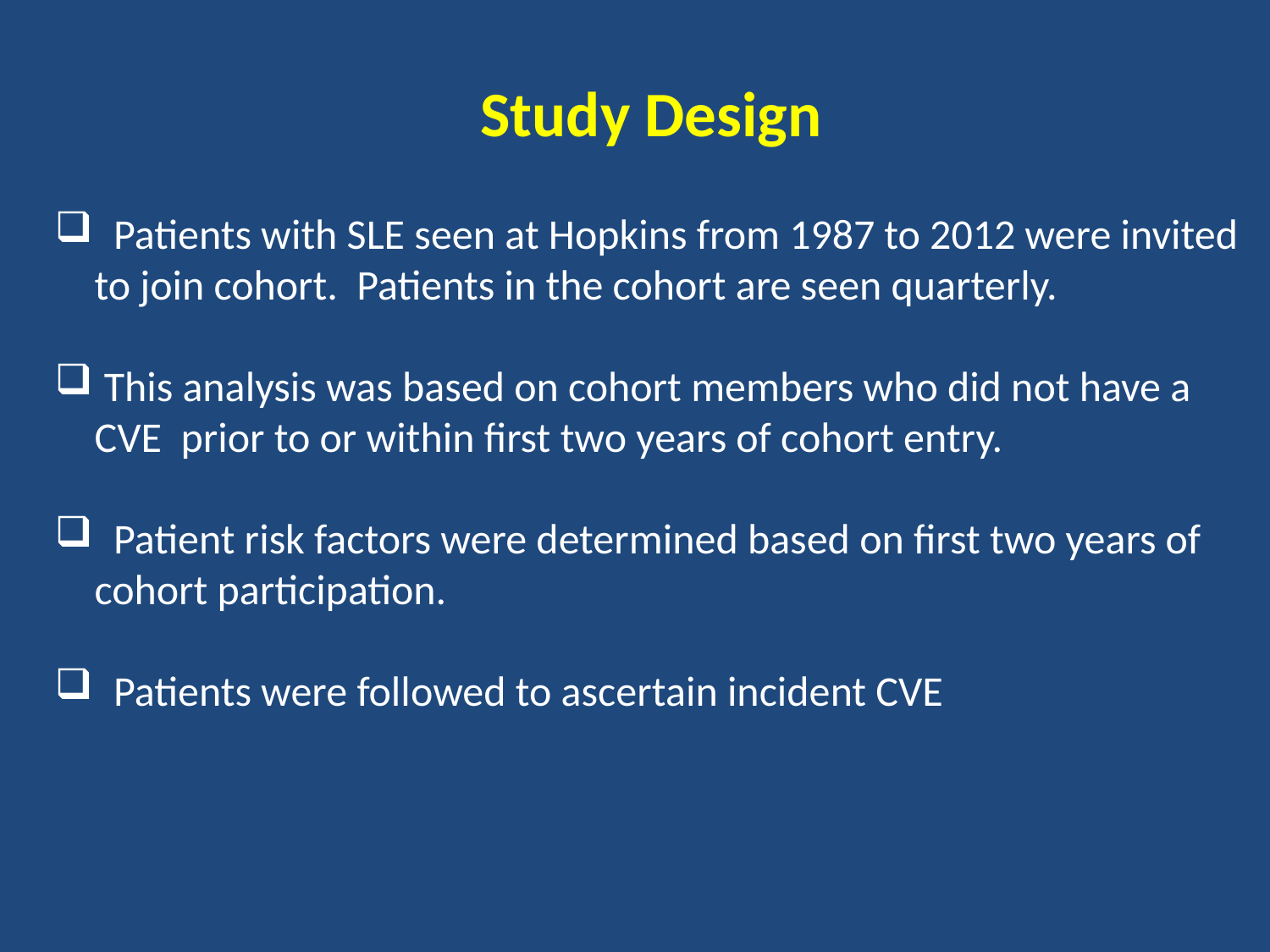

# Study Design
  Patients with SLE seen at Hopkins from 1987 to 2012 were invited to join cohort.  Patients in the cohort are seen quarterly.

 This analysis was based on cohort members who did not have a CVE  prior to or within first two years of cohort entry.

  Patient risk factors were determined based on first two years of cohort participation.

  Patients were followed to ascertain incident CVE